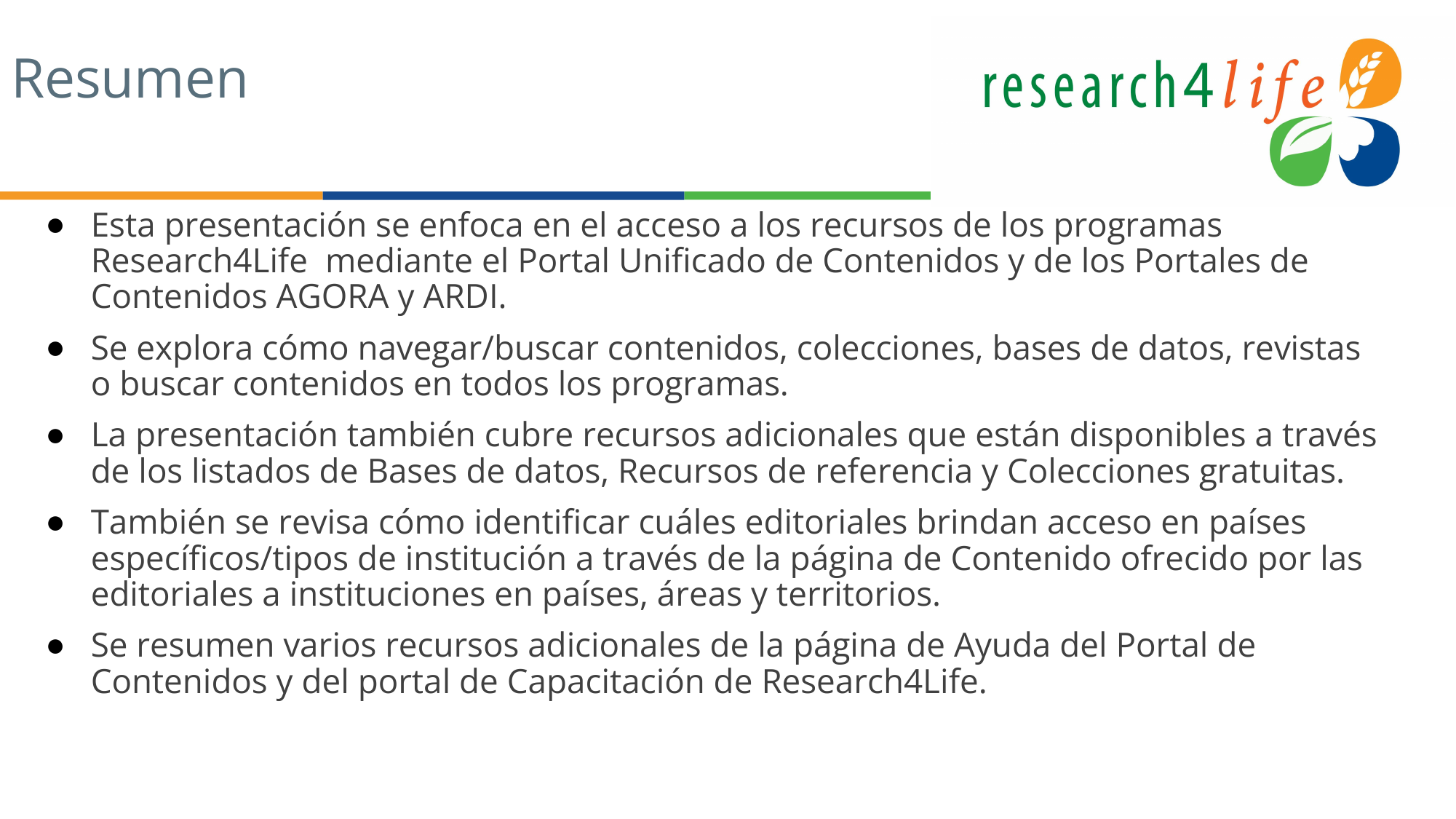

# Resumen
Esta presentación se enfoca en el acceso a los recursos de los programas Research4Life  mediante el Portal Unificado de Contenidos y de los Portales de Contenidos AGORA y ARDI.
Se explora cómo navegar/buscar contenidos, colecciones, bases de datos, revistas o buscar contenidos en todos los programas.
La presentación también cubre recursos adicionales que están disponibles a través de los listados de Bases de datos, Recursos de referencia y Colecciones gratuitas.
También se revisa cómo identificar cuáles editoriales brindan acceso en países específicos/tipos de institución a través de la página de Contenido ofrecido por las editoriales a instituciones en países, áreas y territorios.
Se resumen varios recursos adicionales de la página de Ayuda del Portal de Contenidos y del portal de Capacitación de Research4Life.